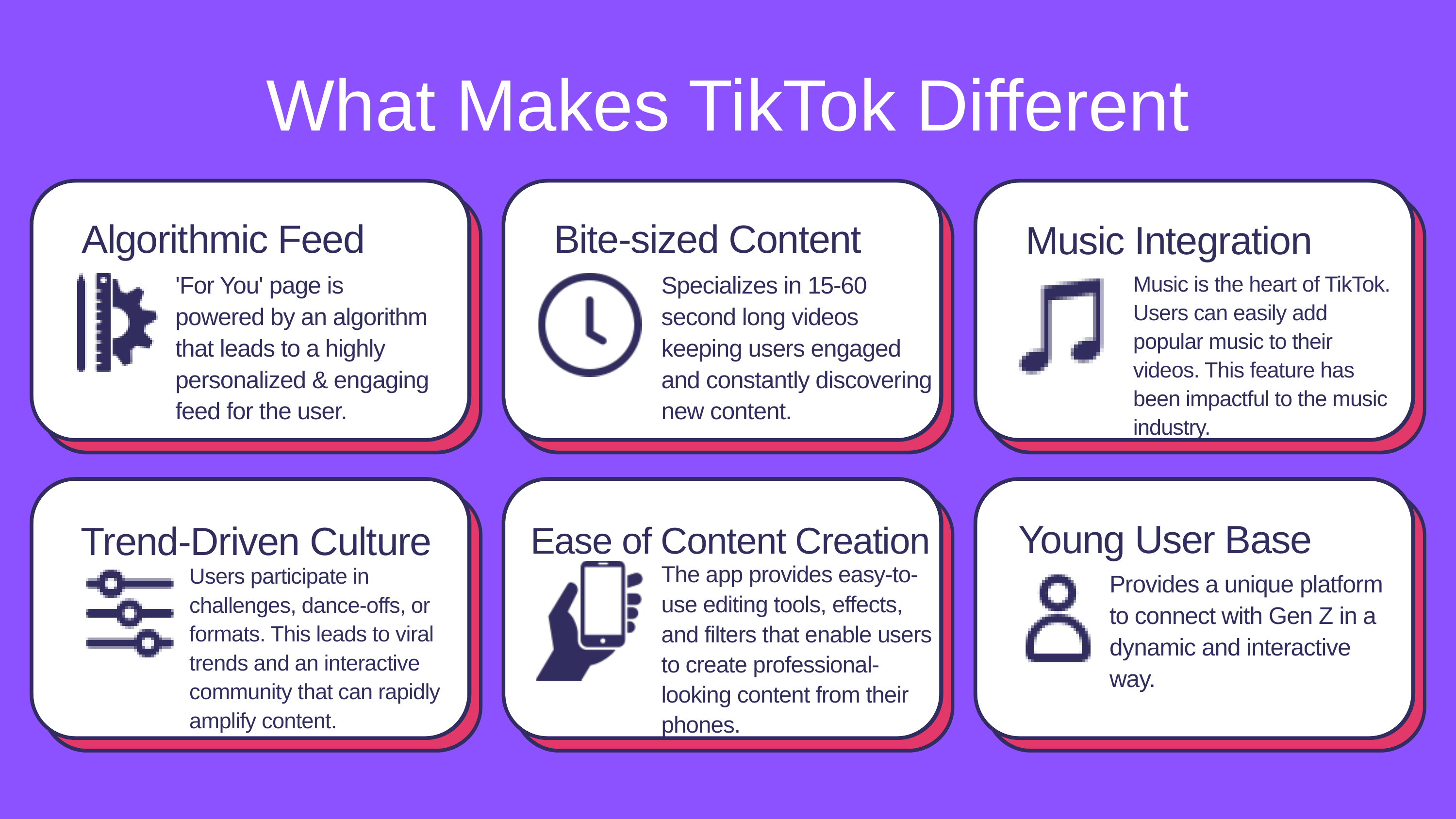

What Makes TikTok Different

Algorithmic Feed
Bite-sized Content
Music Integration
'For You' page is powered by an algorithm that leads to a highly personalized & engaging feed for the user.
Specializes in 15-60 second long videos keeping users engaged and constantly discovering new content.
Music is the heart of TikTok. Users can easily add popular music to their videos. This feature has been impactful to the music industry.

Young User Base
Trend-Driven Culture
Ease of Content Creation
The app provides easy-to-use editing tools, effects, and filters that enable users to create professional-looking content from their phones.
Users participate in challenges, dance-offs, or formats. This leads to viral trends and an interactive community that can rapidly amplify content.

Provides a unique platform to connect with Gen Z in a dynamic and interactive way.